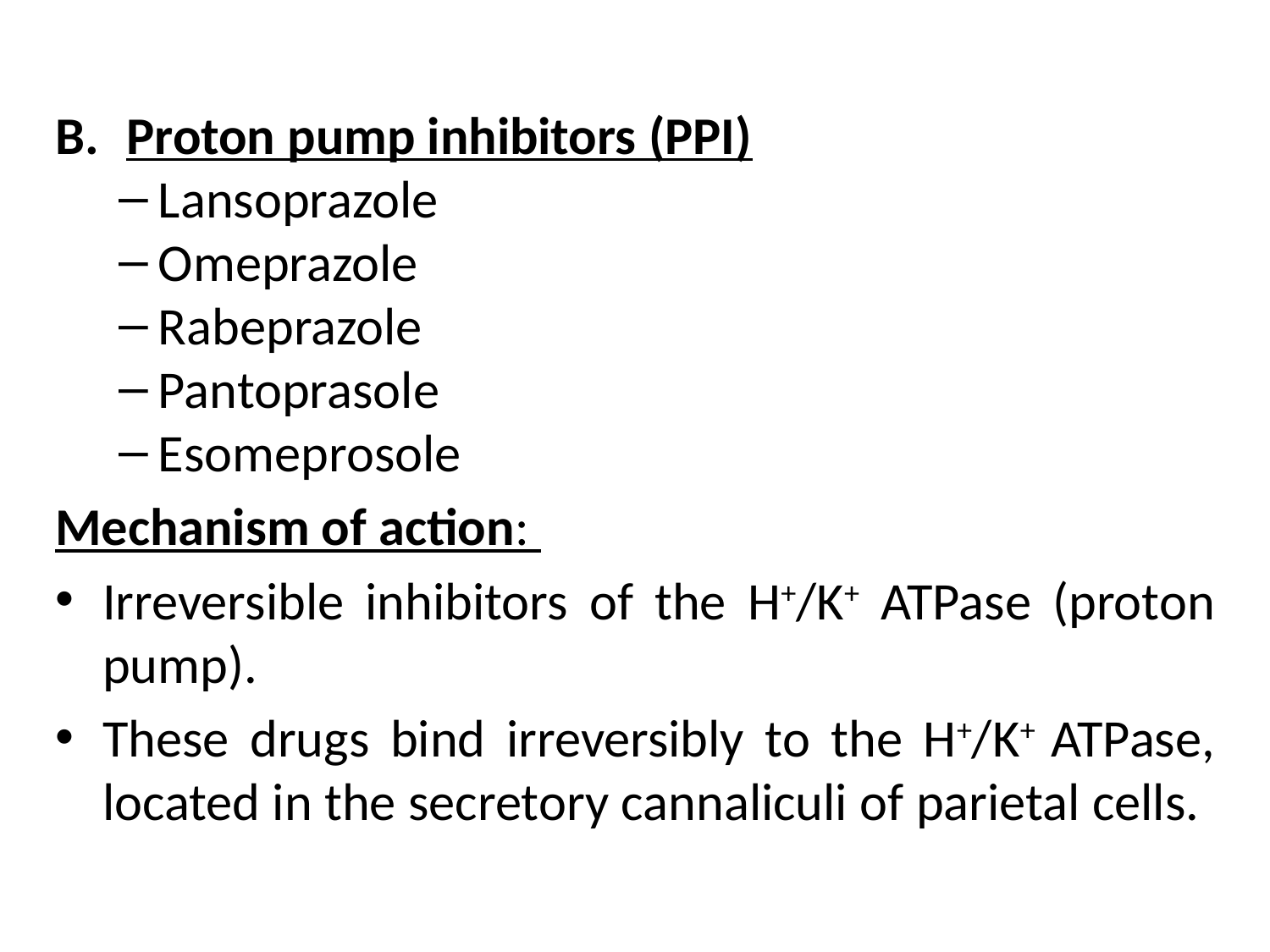

Proton pump inhibitors (PPI)
Lansoprazole
Omeprazole
Rabeprazole
Pantoprasole
Esomeprosole
Mechanism of action:
Irreversible inhibitors of the H+/K+ ATPase (proton pump).
These drugs bind irreversibly to the H+/K+ ATPase, located in the secretory cannaliculi of parietal cells.